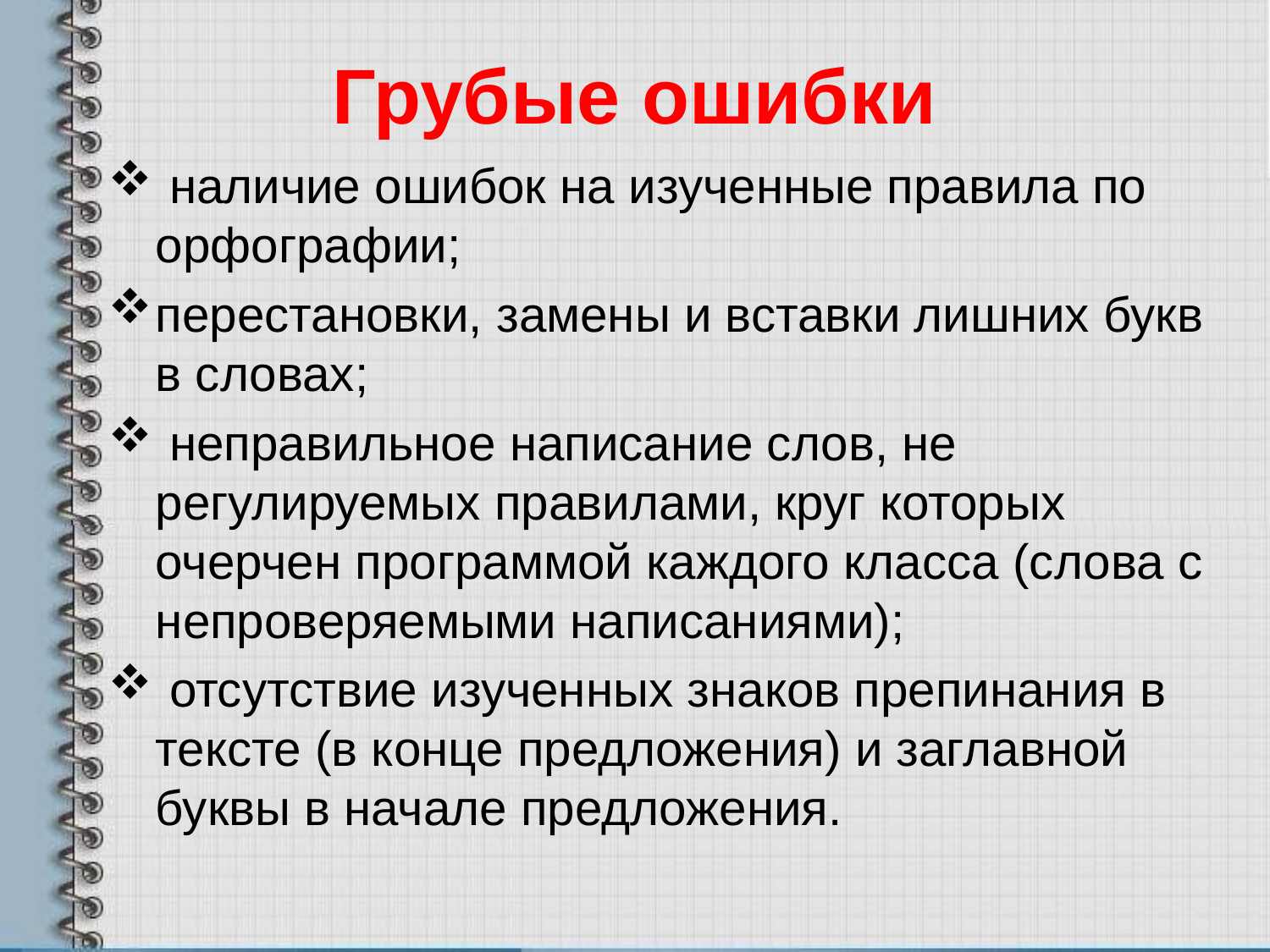

# Грубые ошибки
 наличие ошибок на изученные правила по   орфографии;
перестановки, замены и вставки лишних букв в словах;
 неправильное написание слов, не регулируемых правилами, круг которых очерчен программой каждого класса (слова с непроверяемыми написаниями);
 отсутствие изученных знаков препинания в тексте (в конце предложения) и заглавной буквы в начале предложения.